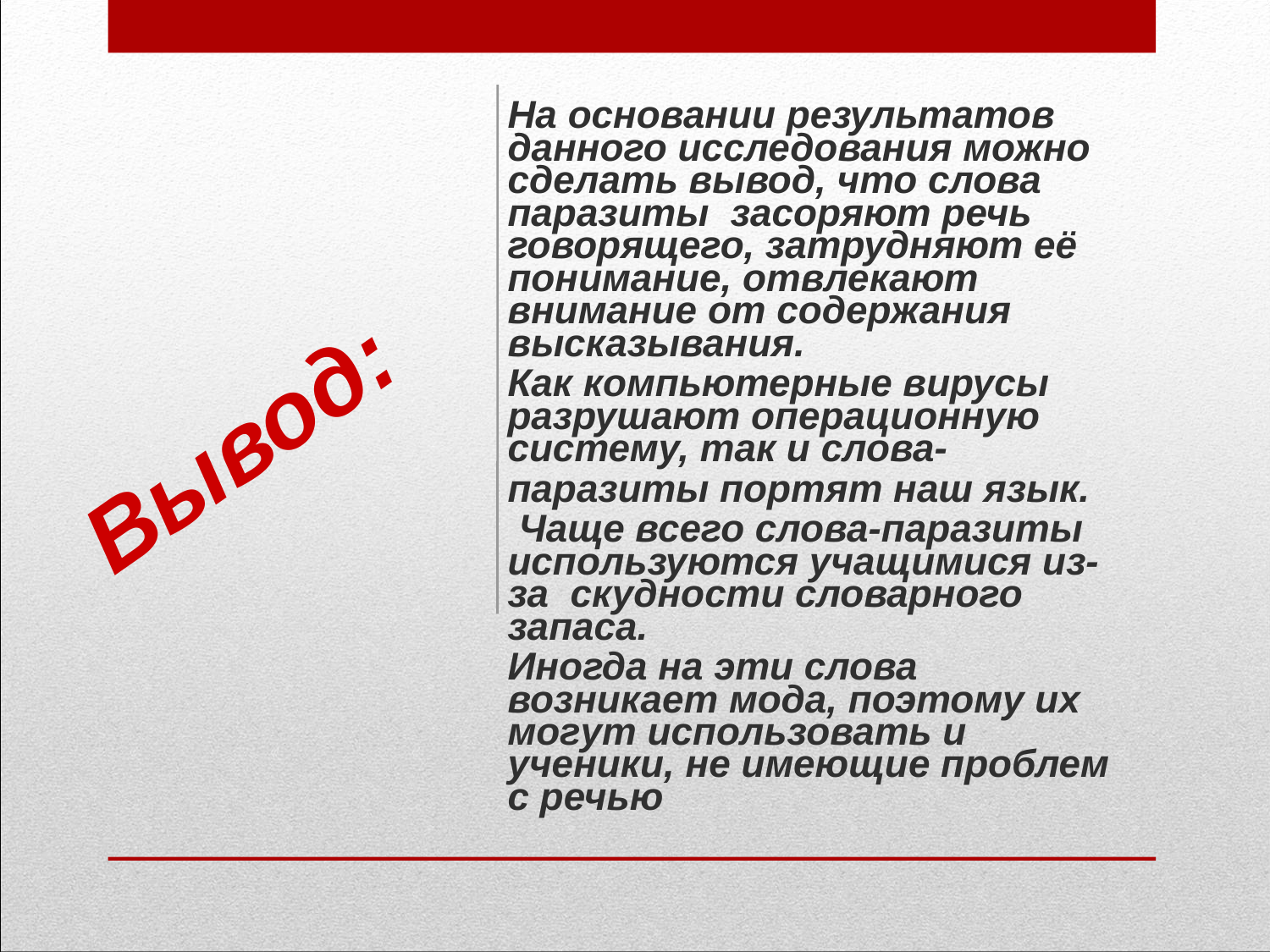

На основании результатов данного исследования можно сделать вывод, что слова паразиты  засоряют речь говорящего, затрудняют её понимание, отвлекают внимание от содержания высказывания.
Как компьютерные вирусы разрушают операционную систему, так и слова-
паразиты портят наш язык.
 Чаще всего слова-паразиты используются учащимися из-за  скудности словарного запаса.
Иногда на эти слова  возникает мода, поэтому их могут использовать и ученики, не имеющие проблем с речью
# Вывод: